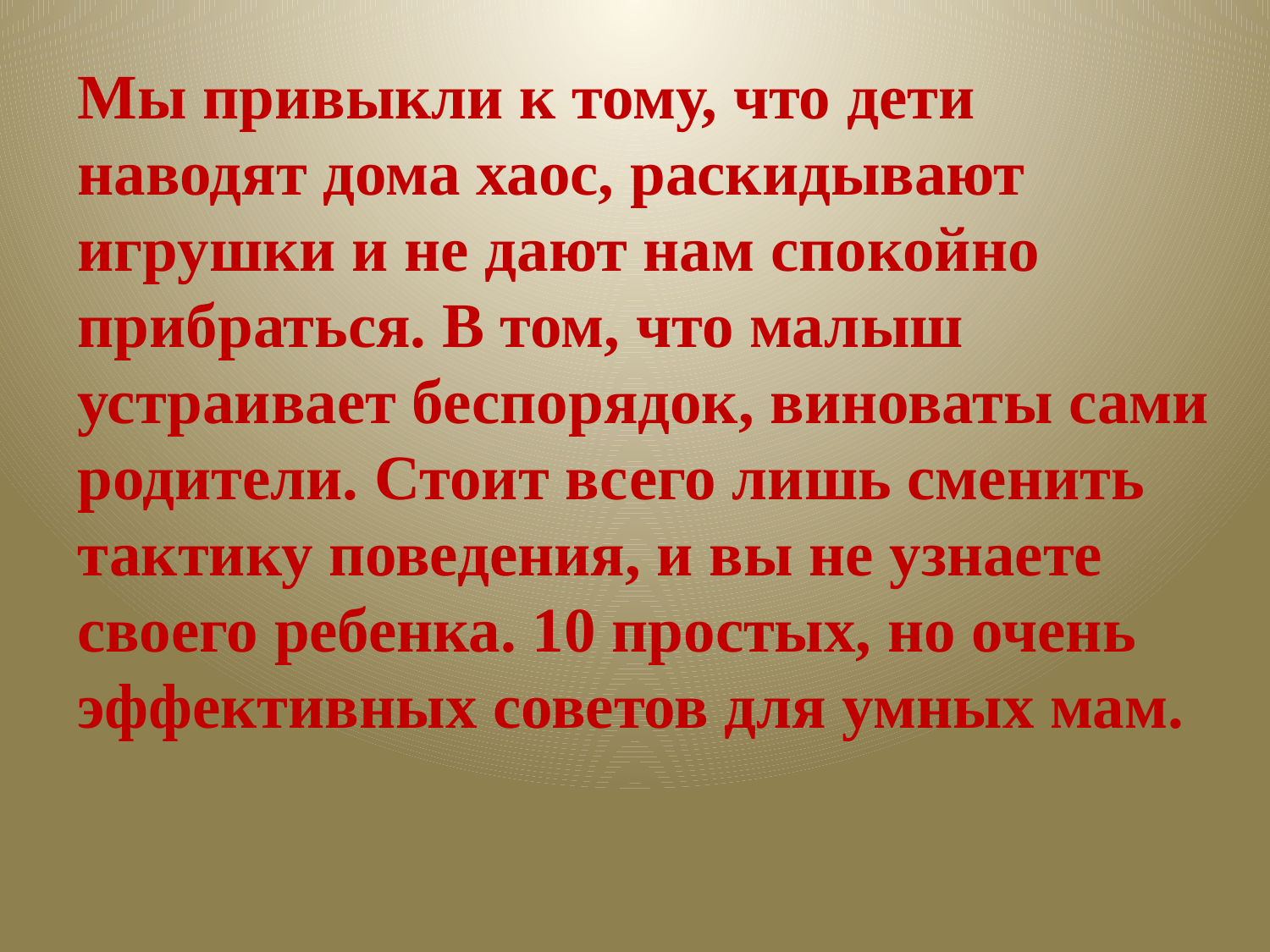

Мы привыкли к тому, что дети наводят дома хаос, раскидывают игрушки и не дают нам спокойно прибраться. В том, что малыш устраивает беспорядок, виноваты сами родители. Стоит всего лишь сменить тактику поведения, и вы не узнаете своего ребенка. 10 простых, но очень эффективных советов для умных мам.